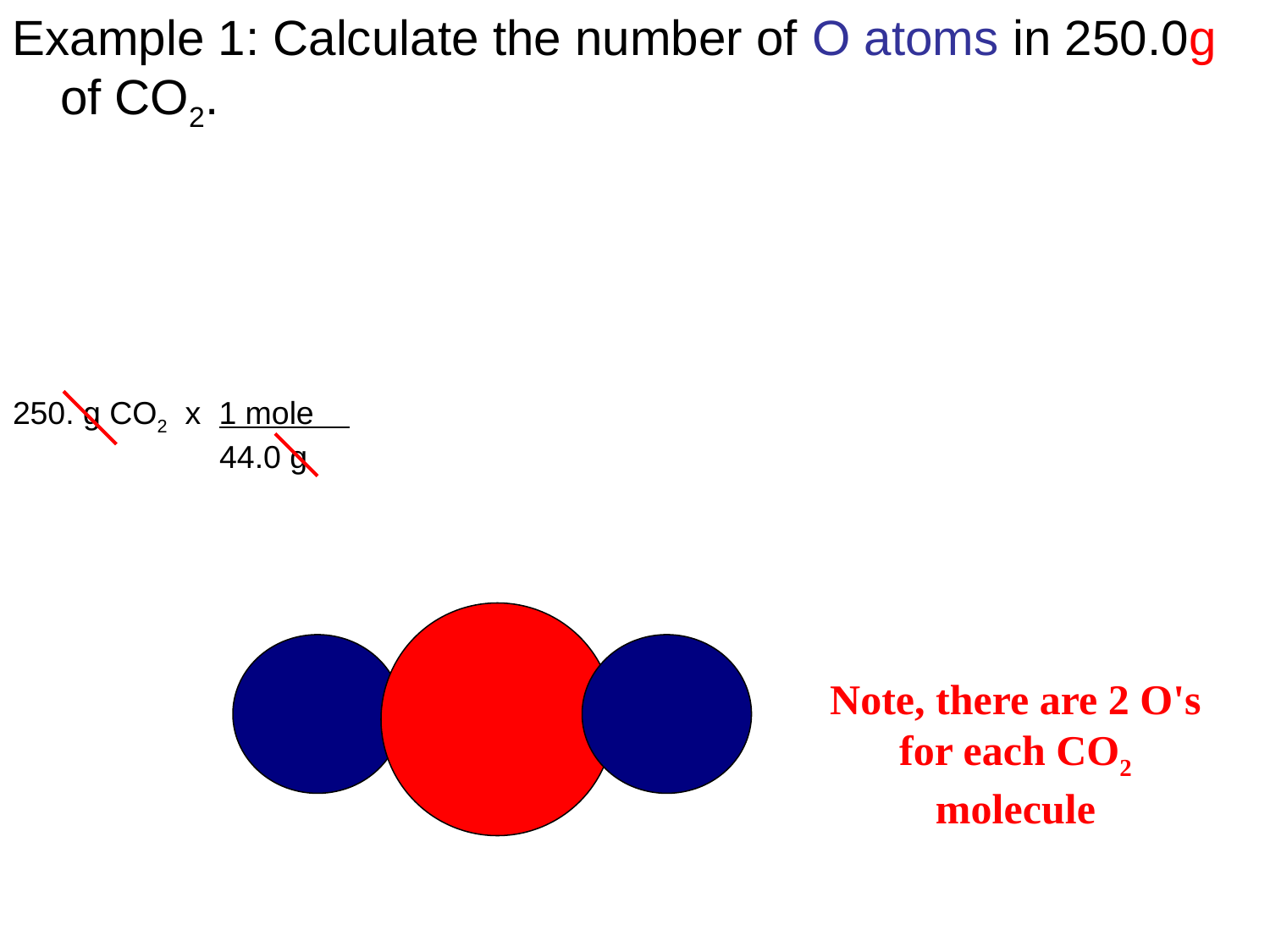

Example 1: Calculate the number of O atoms in 250.0g of CO2.
250. g CO2  x  1 mole
	         44.0 g

Note, there are 2 O's for each CO2 molecule